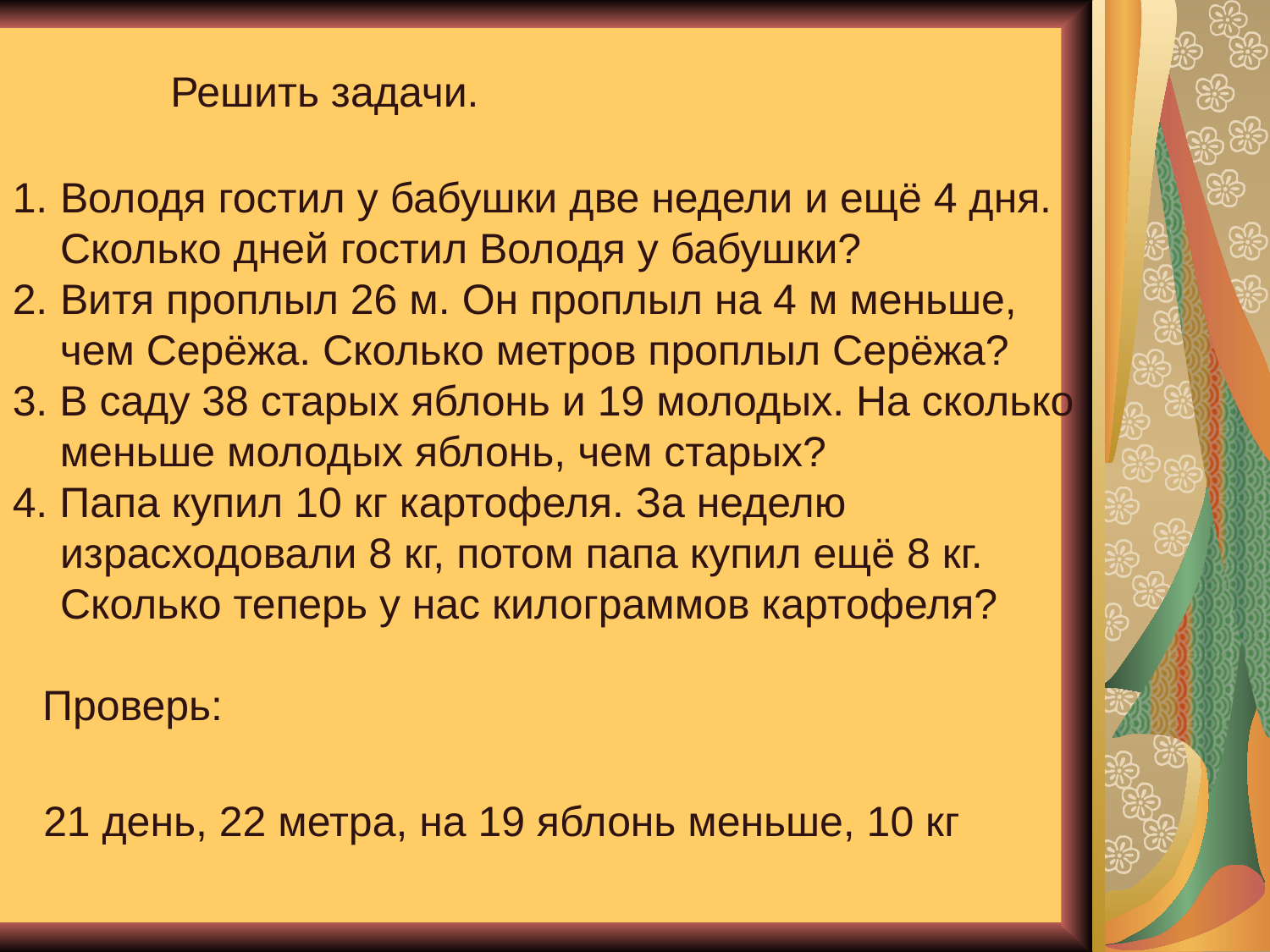

Решить задачи.
Володя гостил у бабушки две недели и ещё 4 дня. Сколько дней гостил Володя у бабушки?
Витя проплыл 26 м. Он проплыл на 4 м меньше,
    чем Серёжа. Сколько метров проплыл Серёжа?
3. В саду 38 старых яблонь и 19 молодых. На сколько
    меньше молодых яблонь, чем старых?
4. Папа купил 10 кг картофеля. За неделю израсходовали 8 кг, потом папа купил ещё 8 кг. Сколько теперь у нас килограммов картофеля?

Проверь:
21 день, 22 метра, на 19 яблонь меньше, 10 кг